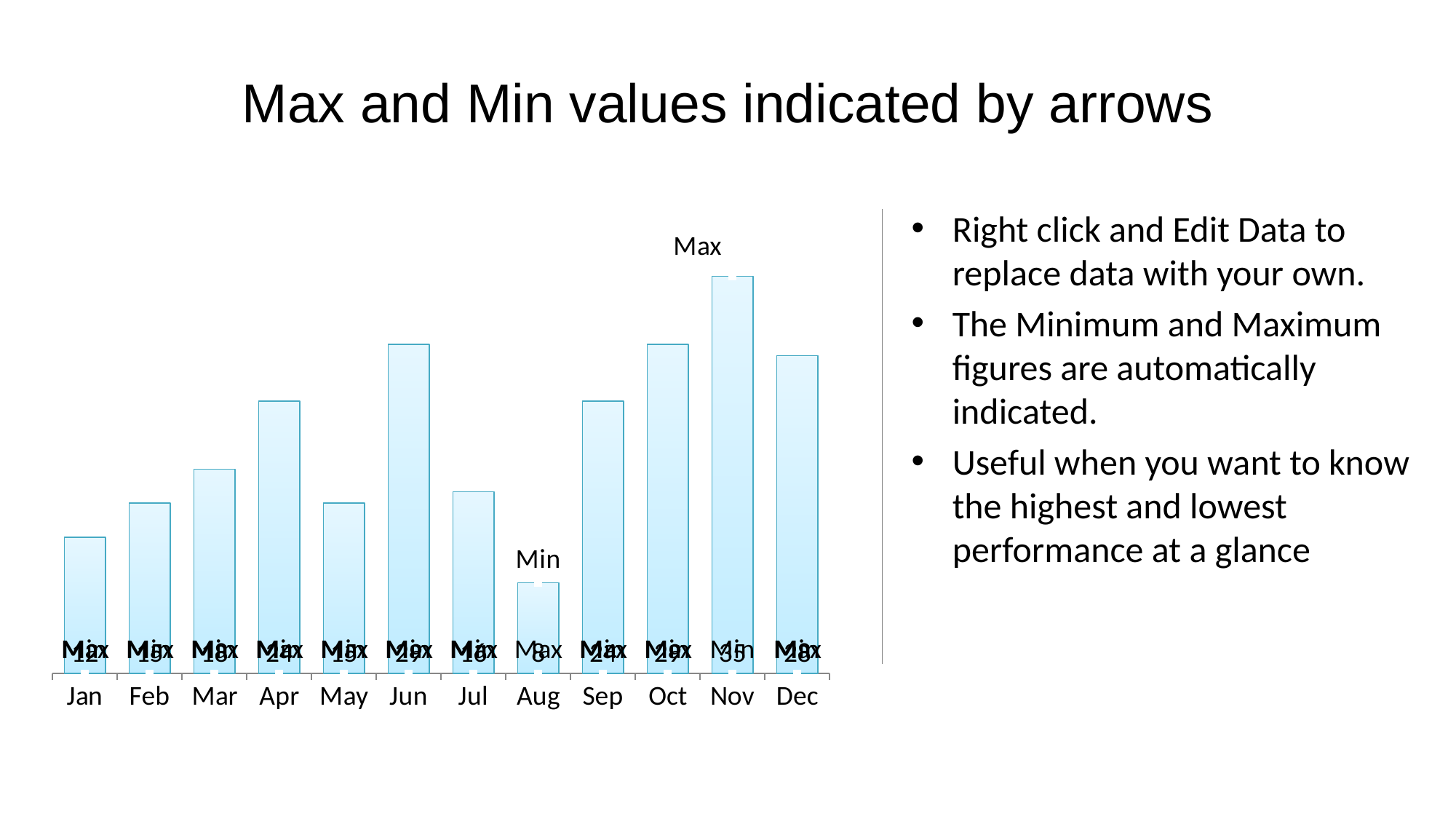

# Max and Min values indicated by arrows
Right click and Edit Data to replace data with your own.
The Minimum and Maximum figures are automatically indicated.
Useful when you want to know the highest and lowest performance at a glance

### Chart

| Category | Series 1 | Max | Min |
|---|---|---|---|
| Jan | 12.0 | None | None |
| Feb | 15.0 | None | None |
| Mar | 18.0 | None | None |
| Apr | 24.0 | None | None |
| May | 15.0 | None | None |
| Jun | 29.0 | None | None |
| Jul | 16.0 | None | None |
| Aug | 8.0 | None | 8.0 |
| Sep | 24.0 | None | None |
| Oct | 29.0 | None | None |
| Nov | 35.0 | 35.0 | None |
| Dec | 28.0 | None | None |